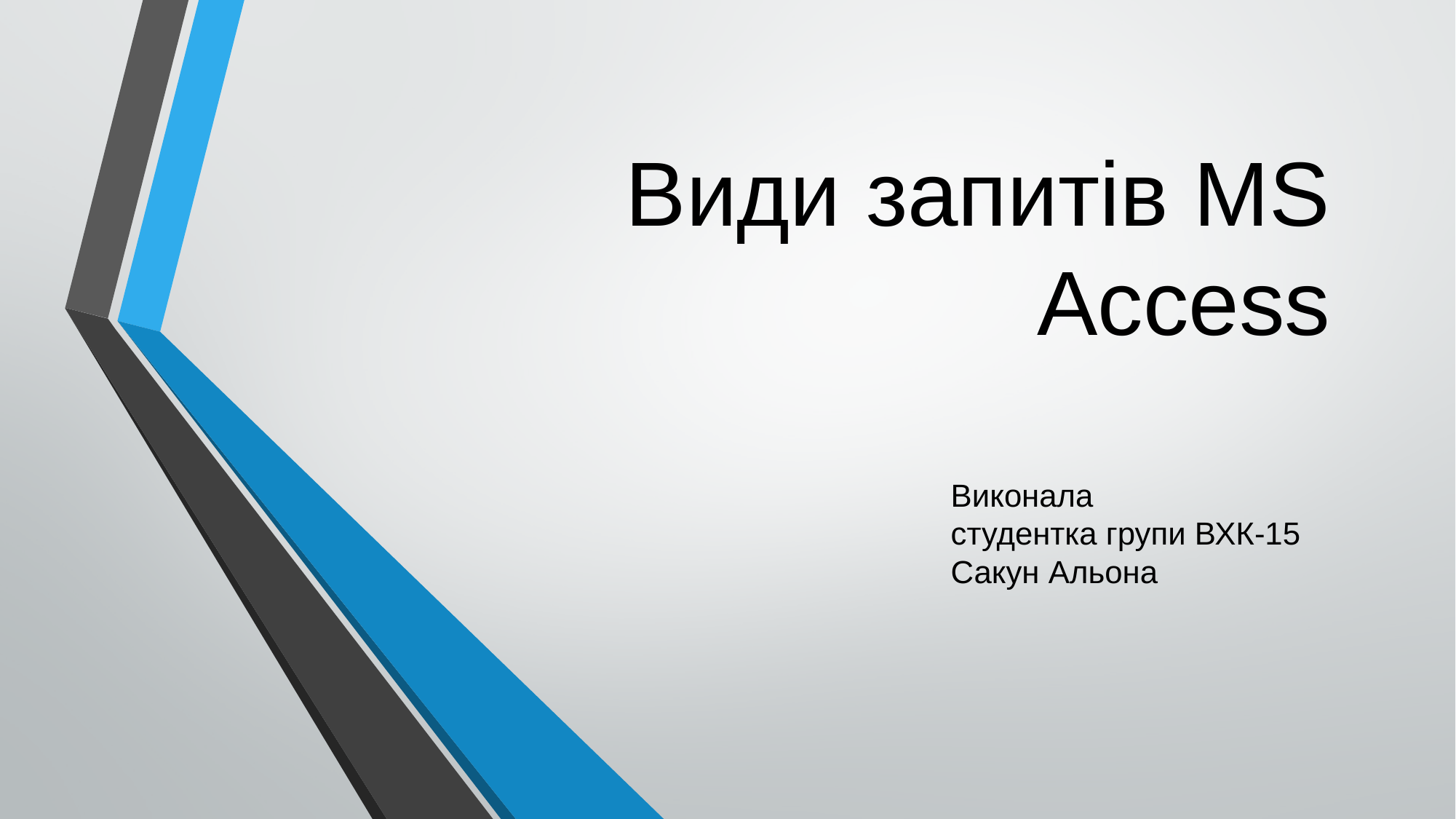

# Види запитів MS Access
Виконала
студентка групи ВХК-15
Сакун Альона